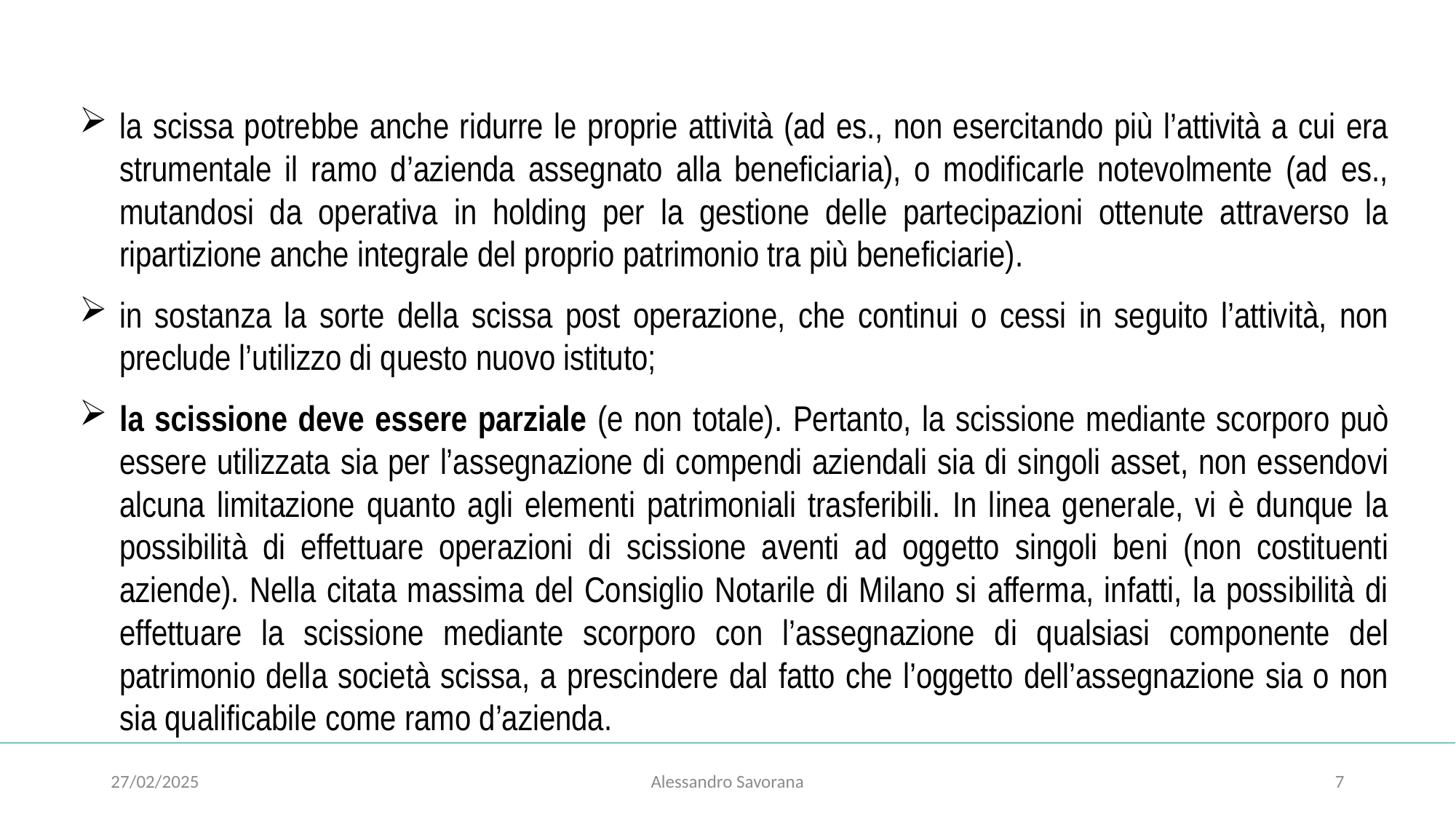

#
la scissa potrebbe anche ridurre le proprie attività (ad es., non esercitando più l’attività a cui era strumentale il ramo d’azienda assegnato alla beneficiaria), o modificarle notevolmente (ad es., mutandosi da operativa in holding per la gestione delle partecipazioni ottenute attraverso la ripartizione anche integrale del proprio patrimonio tra più beneficiarie).
in sostanza la sorte della scissa post operazione, che continui o cessi in seguito l’attività, non preclude l’utilizzo di questo nuovo istituto;
la scissione deve essere parziale (e non totale). Pertanto, la scissione mediante scorporo può essere utilizzata sia per l’assegnazione di compendi aziendali sia di singoli asset, non essendovi alcuna limitazione quanto agli elementi patrimoniali trasferibili. In linea generale, vi è dunque la possibilità di effettuare operazioni di scissione aventi ad oggetto singoli beni (non costituenti aziende). Nella citata massima del Consiglio Notarile di Milano si afferma, infatti, la possibilità di effettuare la scissione mediante scorporo con l’assegnazione di qualsiasi componente del patrimonio della società scissa, a prescindere dal fatto che l’oggetto dell’assegnazione sia o non sia qualificabile come ramo d’azienda.

27/02/2025
Alessandro Savorana
7